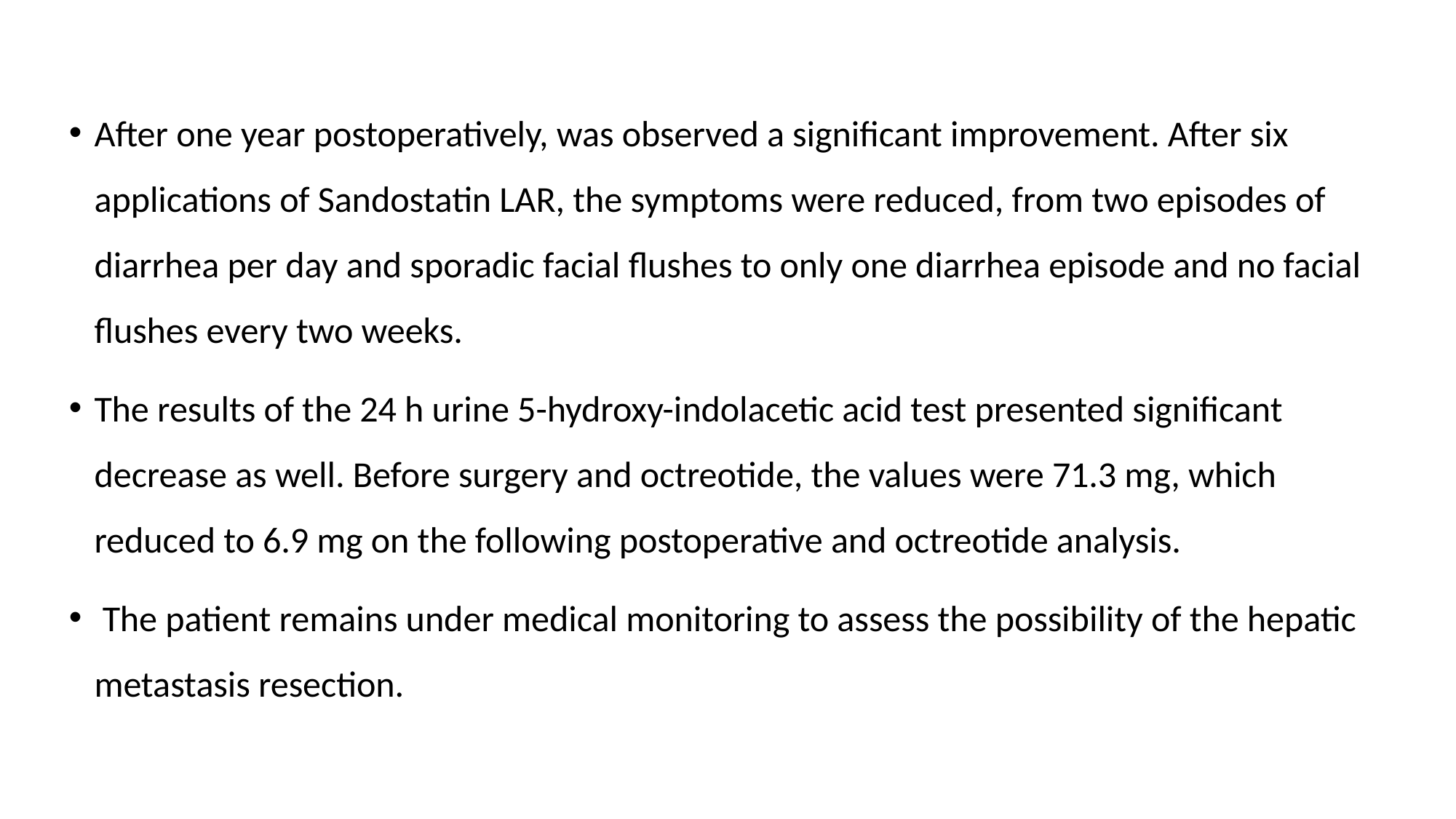

After one year postoperatively, was observed a significant improvement. After six applications of Sandostatin LAR, the symptoms were reduced, from two episodes of diarrhea per day and sporadic facial flushes to only one diarrhea episode and no facial flushes every two weeks.
The results of the 24 h urine 5-hydroxy-indolacetic acid test presented significant decrease as well. Before surgery and octreotide, the values were 71.3 mg, which reduced to 6.9 mg on the following postoperative and octreotide analysis.
 The patient remains under medical monitoring to assess the possibility of the hepatic metastasis resection.